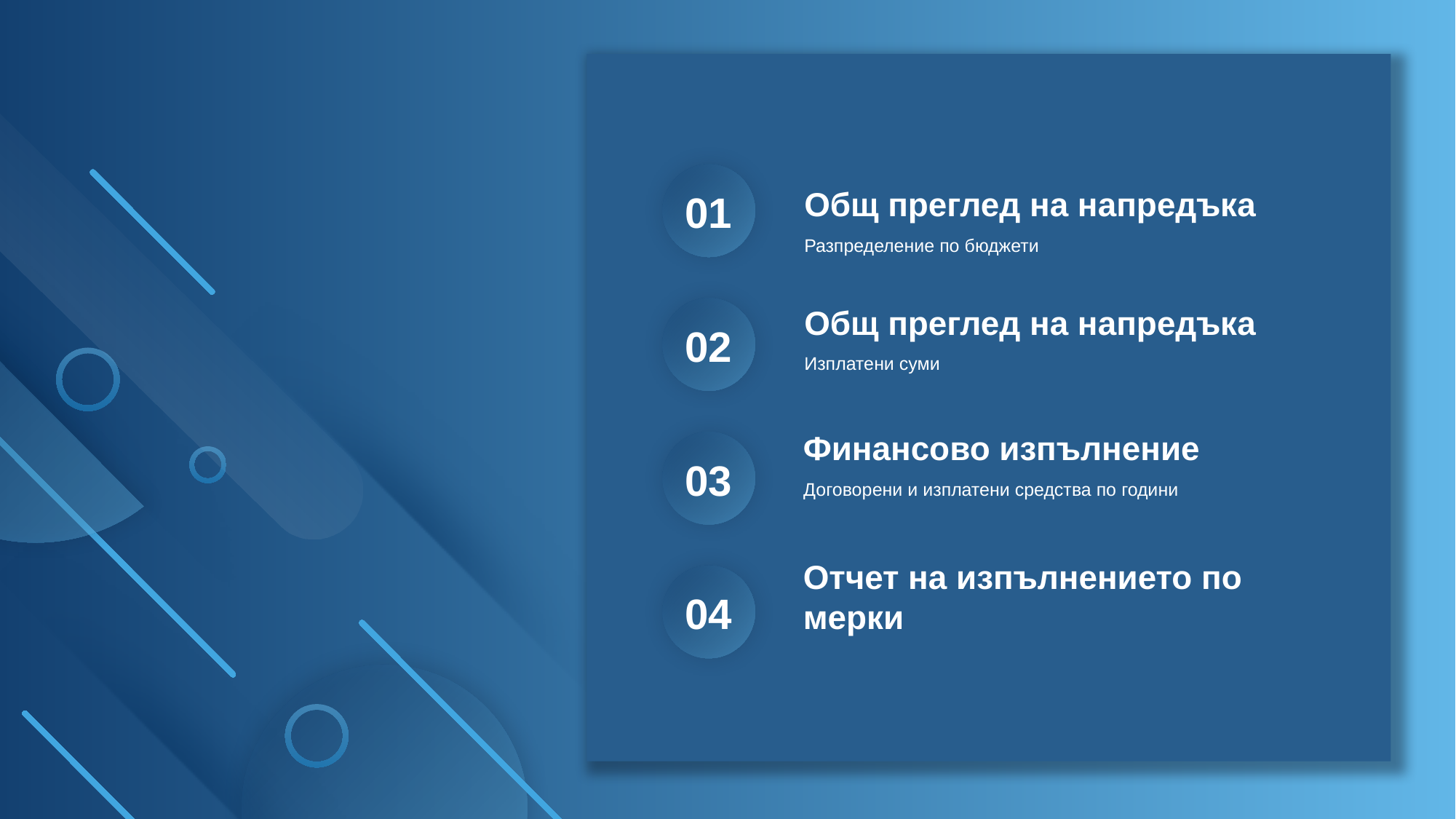

Общ преглед на напредъка
Разпределение по бюджети
01
Общ преглед на напредъка
Изплатени суми

02
Финансово изпълнение
Договорени и изплатени средства по години

03
Отчет на изпълнението по мерки

04